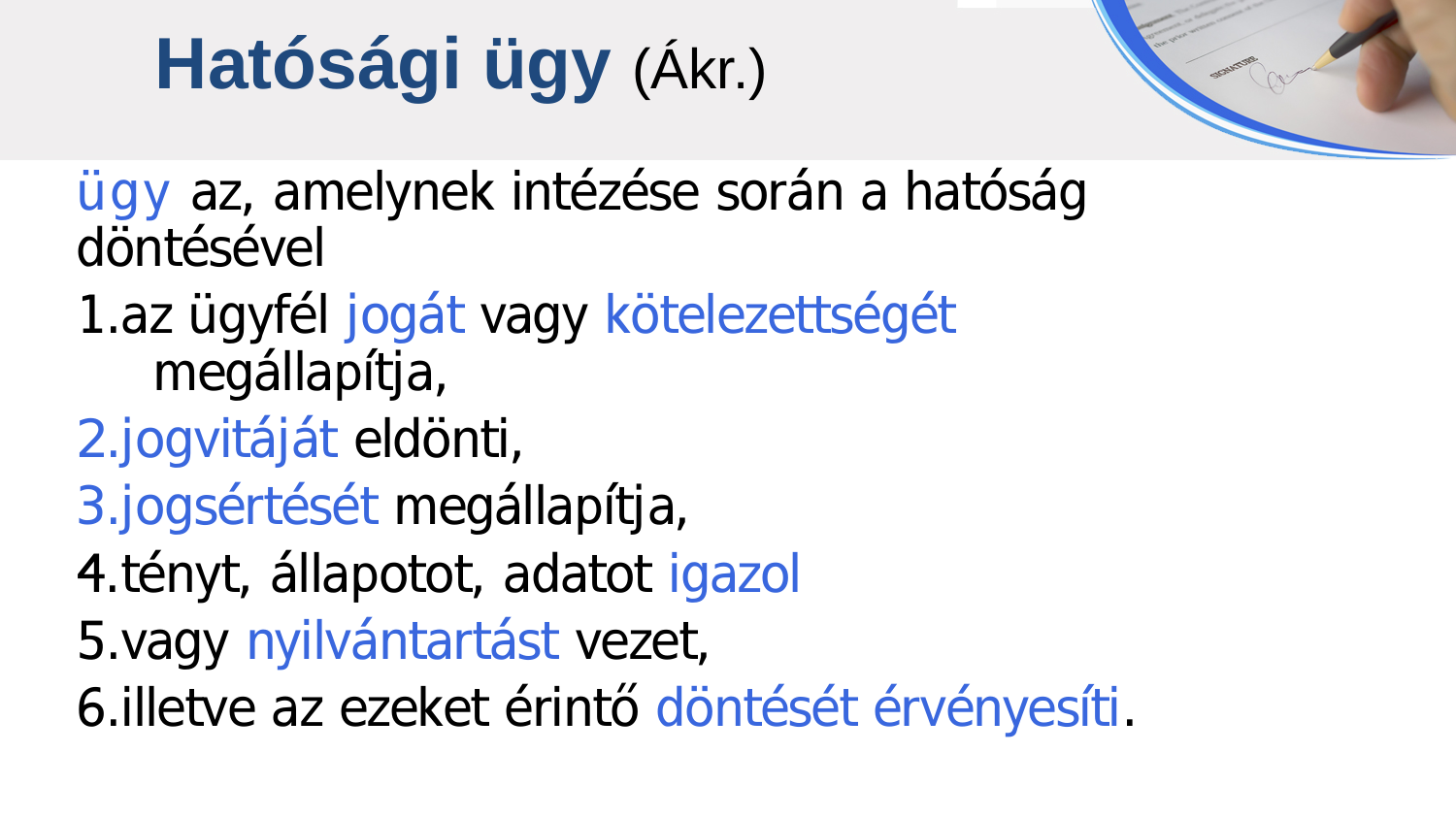

Hatósági ügy (Ákr.)
ügy az, amelynek intézése során a hatóság döntésével
az ügyfél jogát vagy kötelezettségét
   megállapítja,
jogvitáját eldönti,
jogsértését megállapítja,
tényt, állapotot, adatot igazol
vagy nyilvántartást vezet,
illetve az ezeket érintő döntését érvényesíti.